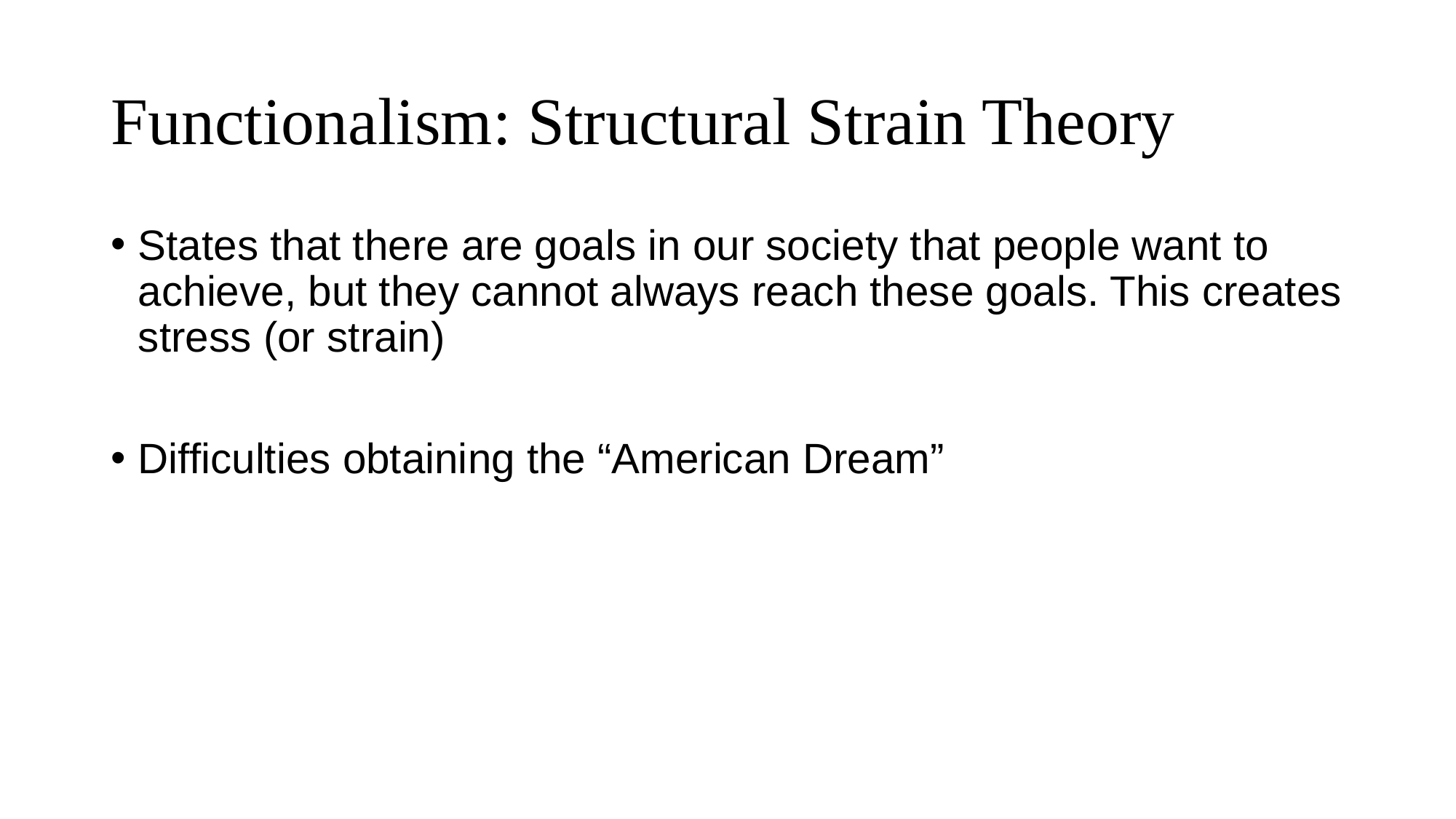

# Functionalism: Structural Strain Theory
States that there are goals in our society that people want to achieve, but they cannot always reach these goals. This creates stress (or strain)

Difficulties obtaining the “American Dream”